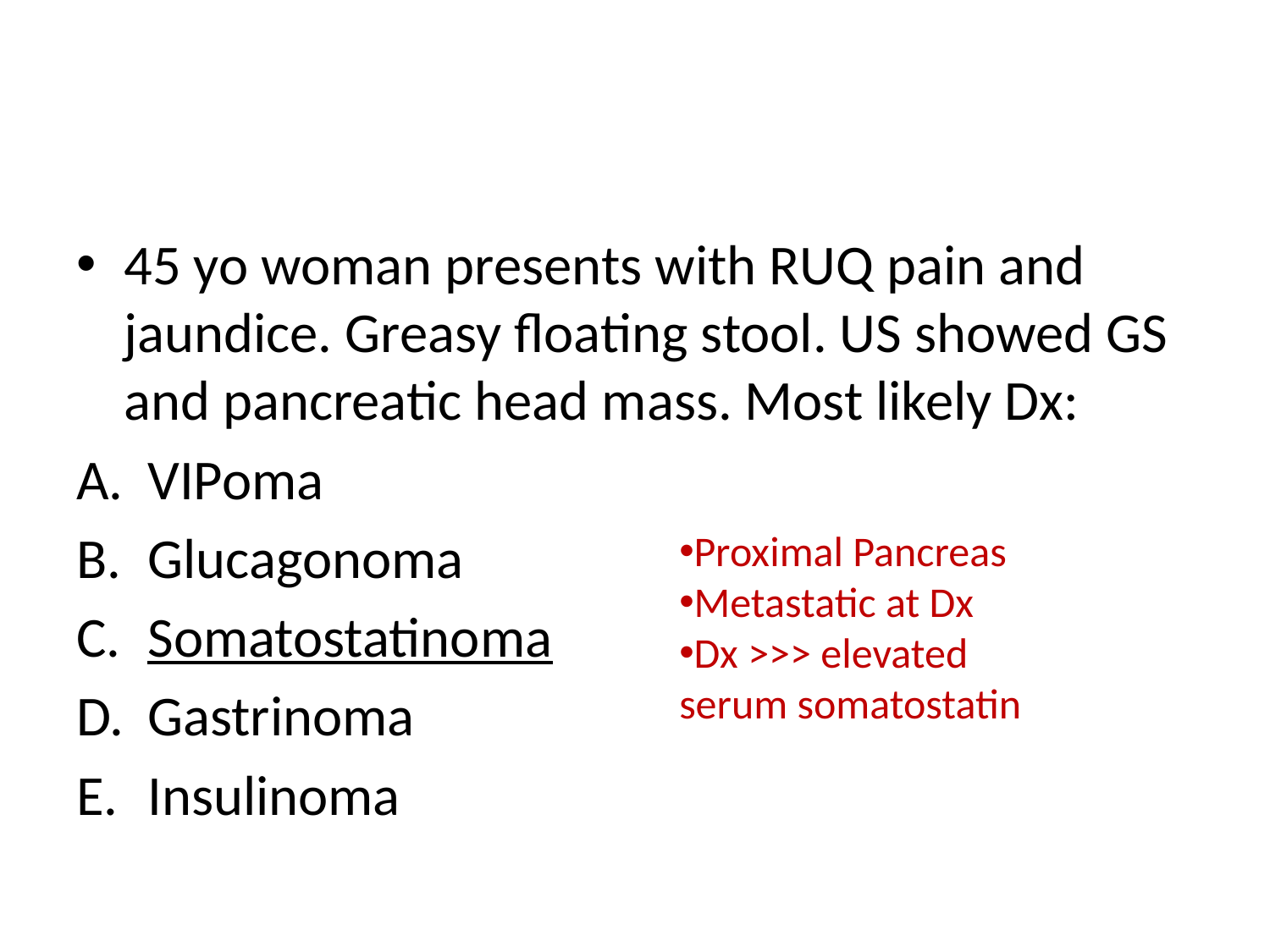

#
45 yo woman presents with RUQ pain and jaundice. Greasy floating stool. US showed GS and pancreatic head mass. Most likely Dx:
VIPoma
Glucagonoma
Somatostatinoma
Gastrinoma
Insulinoma

Proximal Pancreas
Metastatic at Dx
Dx >>> elevated serum somatostatin